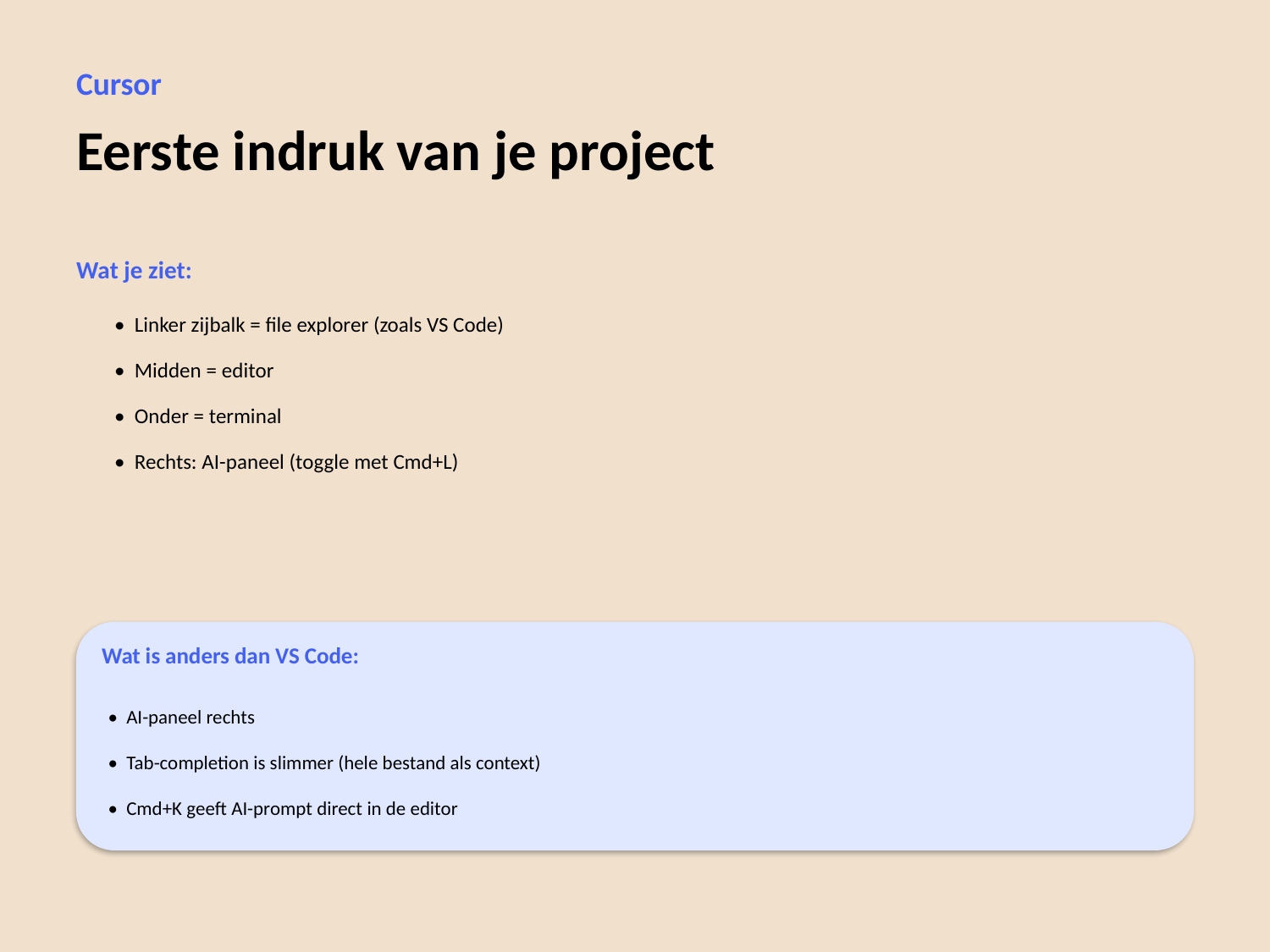

Cursor
Eerste indruk van je project
Wat je ziet:
•  Linker zijbalk = file explorer (zoals VS Code)
•  Midden = editor
•  Onder = terminal
•  Rechts: AI-paneel (toggle met Cmd+L)

Wat is anders dan VS Code:
•  AI-paneel rechts
•  Tab-completion is slimmer (hele bestand als context)
•  Cmd+K geeft AI-prompt direct in de editor